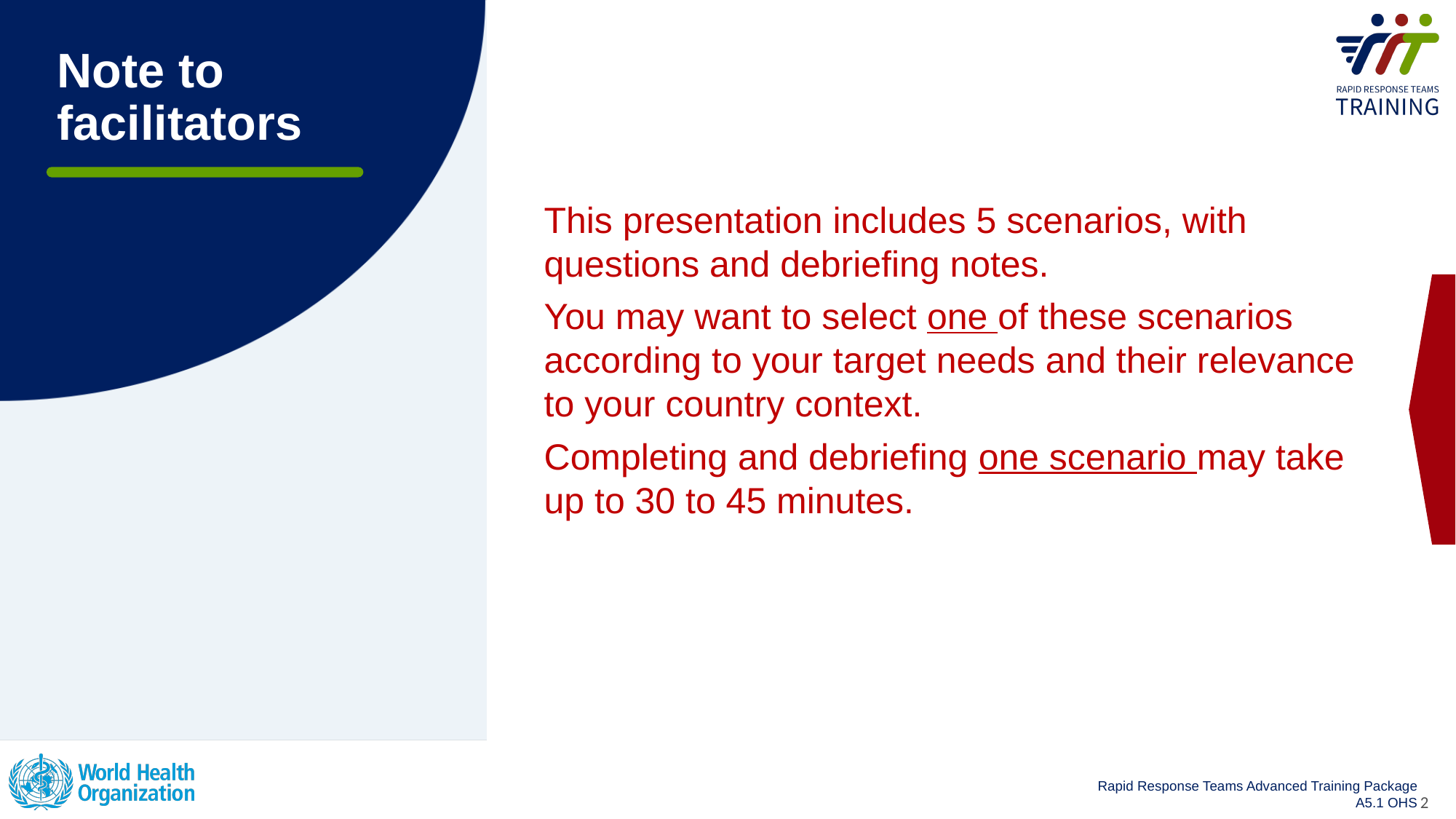

Note to facilitators

This presentation includes 5 scenarios, with questions and debriefing notes.
You may want to select one of these scenarios according to your target needs and their relevance to your country context.
Completing and debriefing one scenario may take up to 30 to 45 minutes.

2